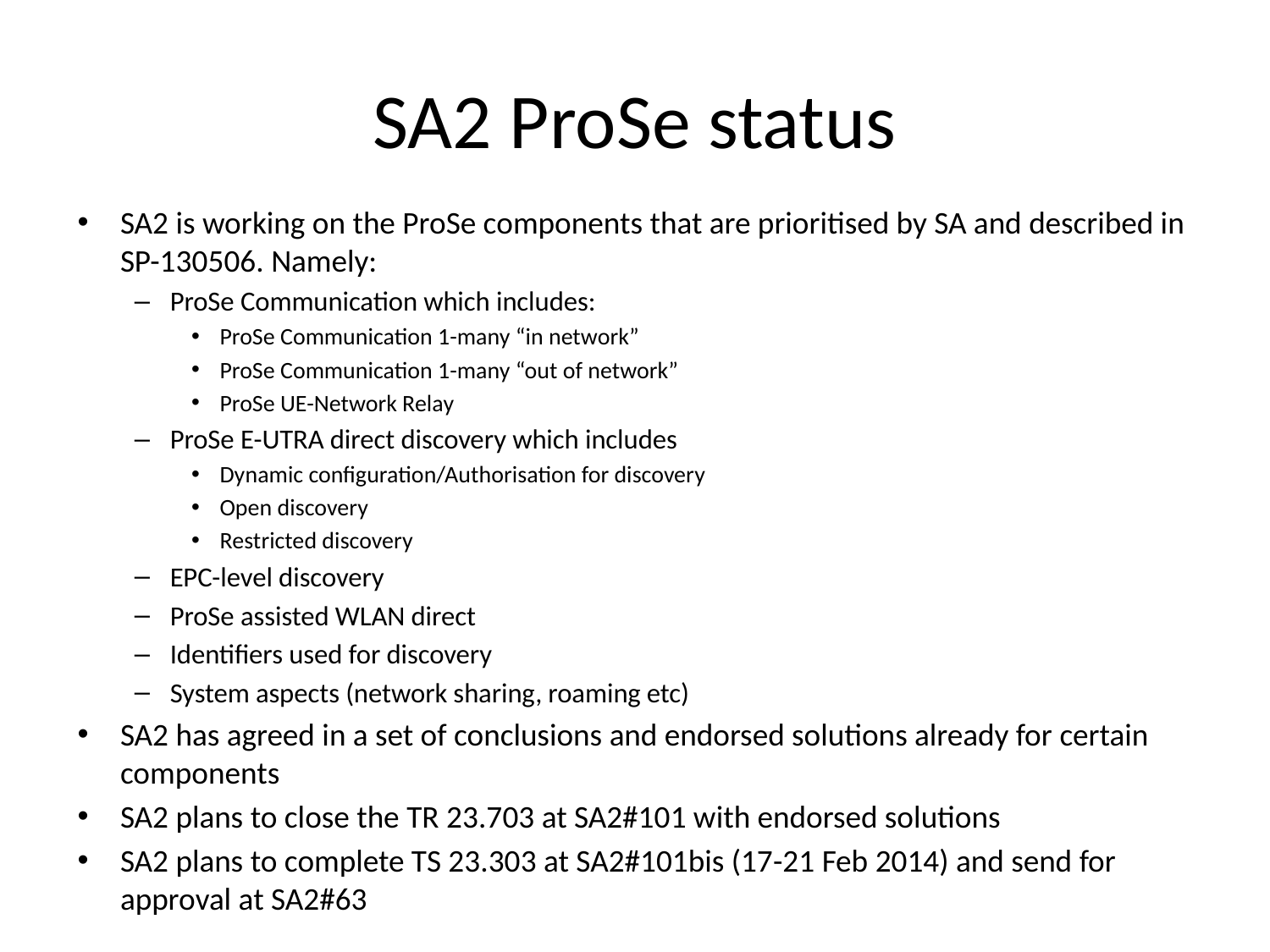

# SA2 ProSe status
SA2 is working on the ProSe components that are prioritised by SA and described in SP-130506. Namely:
ProSe Communication which includes:
ProSe Communication 1-many “in network”
ProSe Communication 1-many “out of network”
ProSe UE-Network Relay
ProSe E-UTRA direct discovery which includes
Dynamic configuration/Authorisation for discovery
Open discovery
Restricted discovery
EPC-level discovery
ProSe assisted WLAN direct
Identifiers used for discovery
System aspects (network sharing, roaming etc)
SA2 has agreed in a set of conclusions and endorsed solutions already for certain components
SA2 plans to close the TR 23.703 at SA2#101 with endorsed solutions
SA2 plans to complete TS 23.303 at SA2#101bis (17-21 Feb 2014) and send for approval at SA2#63